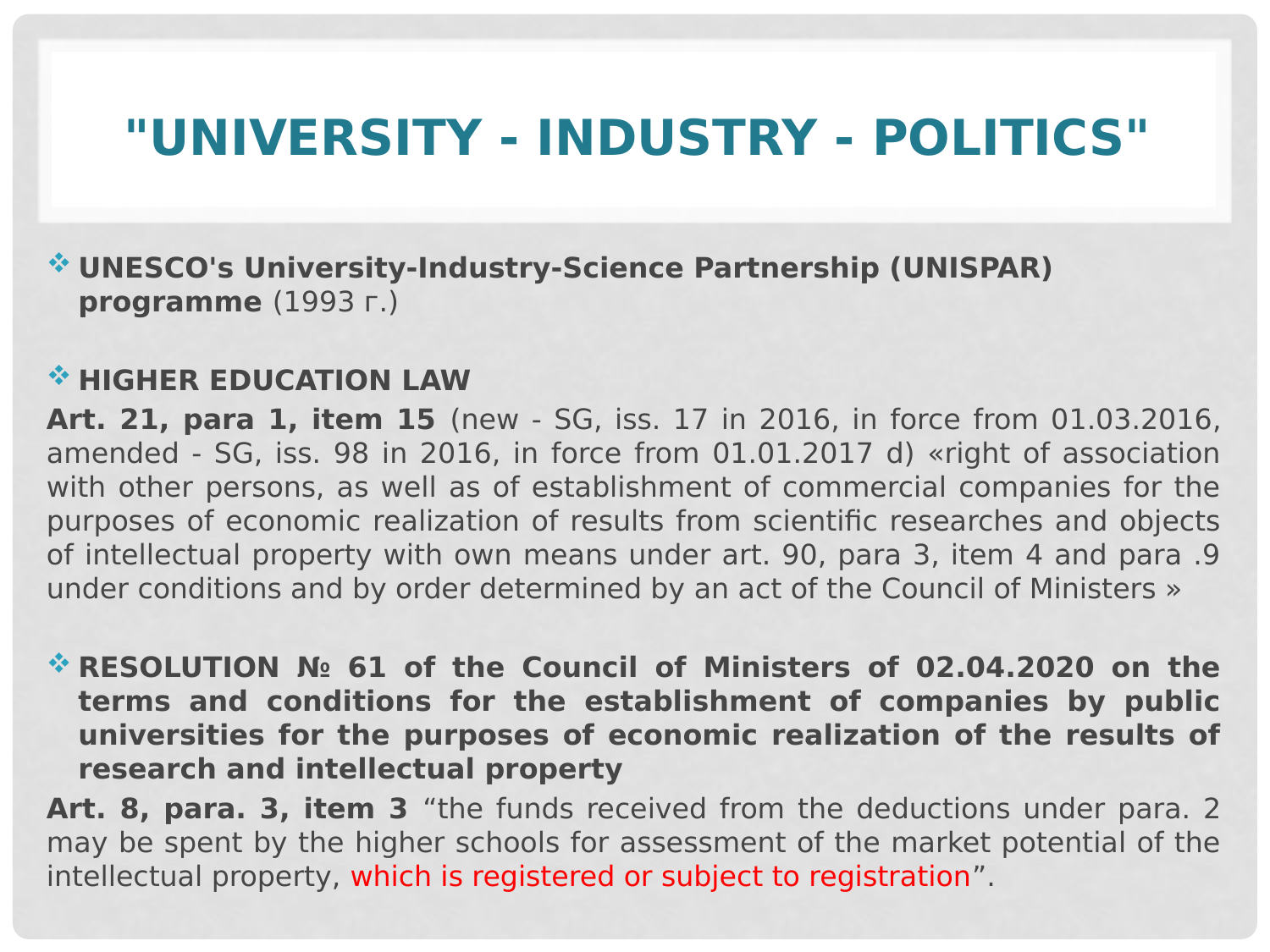

"UNIVERSITY - INDUSTRY - POLITICS"
UNESCO's University-Industry-Science Partnership (UNISPAR) programme (1993 г.)

HIGHER EDUCATION LAW
Art. 21, para 1, item 15 (new - SG, iss. 17 in 2016, in force from 01.03.2016, amended - SG, iss. 98 in 2016, in force from 01.01.2017 d) «right of association with other persons, as well as of establishment of commercial companies for the purposes of economic realization of results from scientific researches and objects of intellectual property with own means under art. 90, para 3, item 4 and para .9 under conditions and by order determined by an act of the Council of Ministers »

RESOLUTION № 61 of the Council of Ministers of 02.04.2020 on the terms and conditions for the establishment of companies by public universities for the purposes of economic realization of the results of research and intellectual property
Art. 8, para. 3, item 3 “the funds received from the deductions under para. 2 may be spent by the higher schools for assessment of the market potential of the intellectual property, which is registered or subject to registration”.